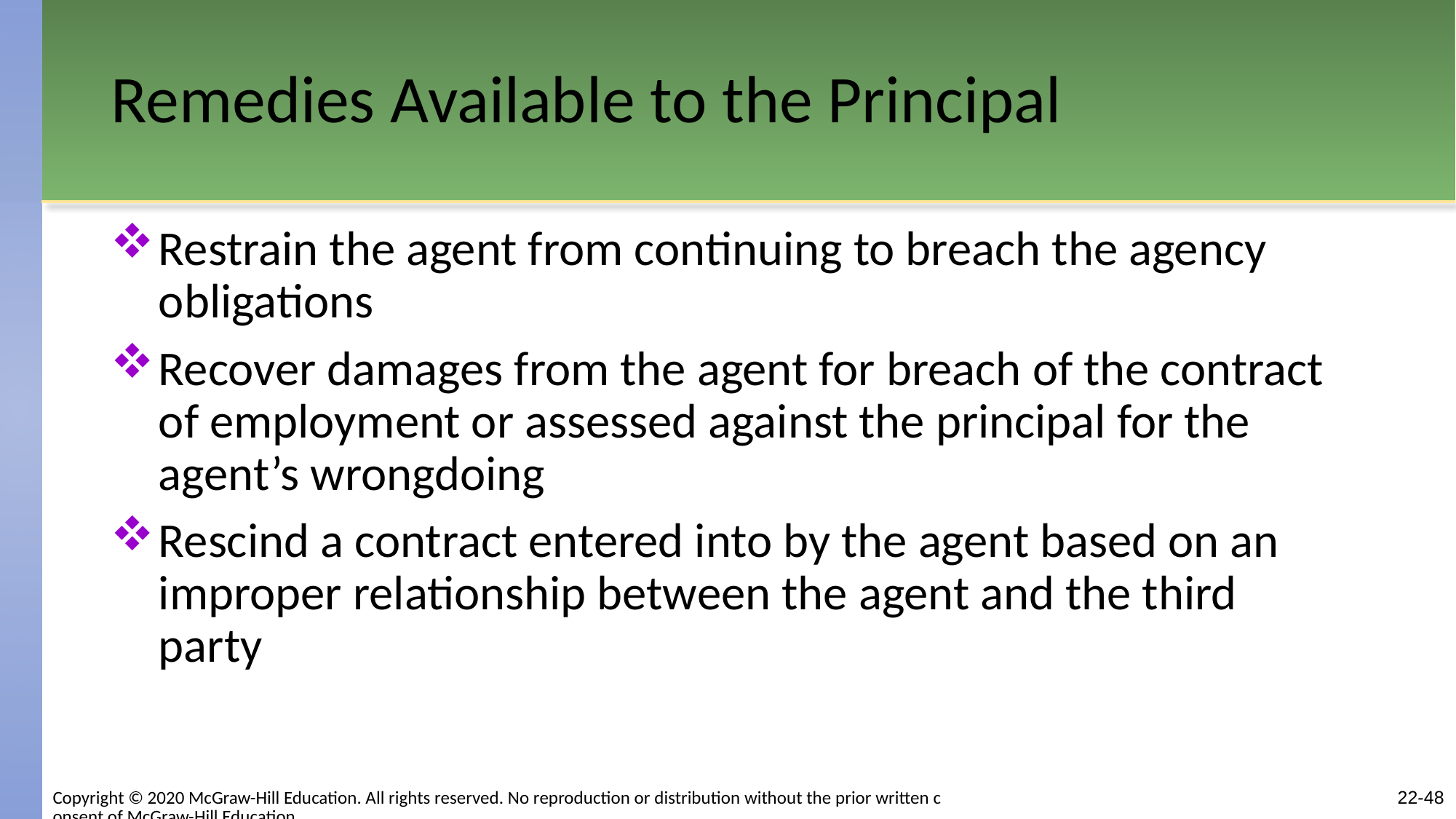

# Remedies Available to the Principal
Restrain the agent from continuing to breach the agency obligations
Recover damages from the agent for breach of the contract of employment or assessed against the principal for the agent’s wrongdoing
Rescind a contract entered into by the agent based on an improper relationship between the agent and the third party
22-48
Copyright © 2020 McGraw-Hill Education. All rights reserved. No reproduction or distribution without the prior written consent of McGraw-Hill Education.